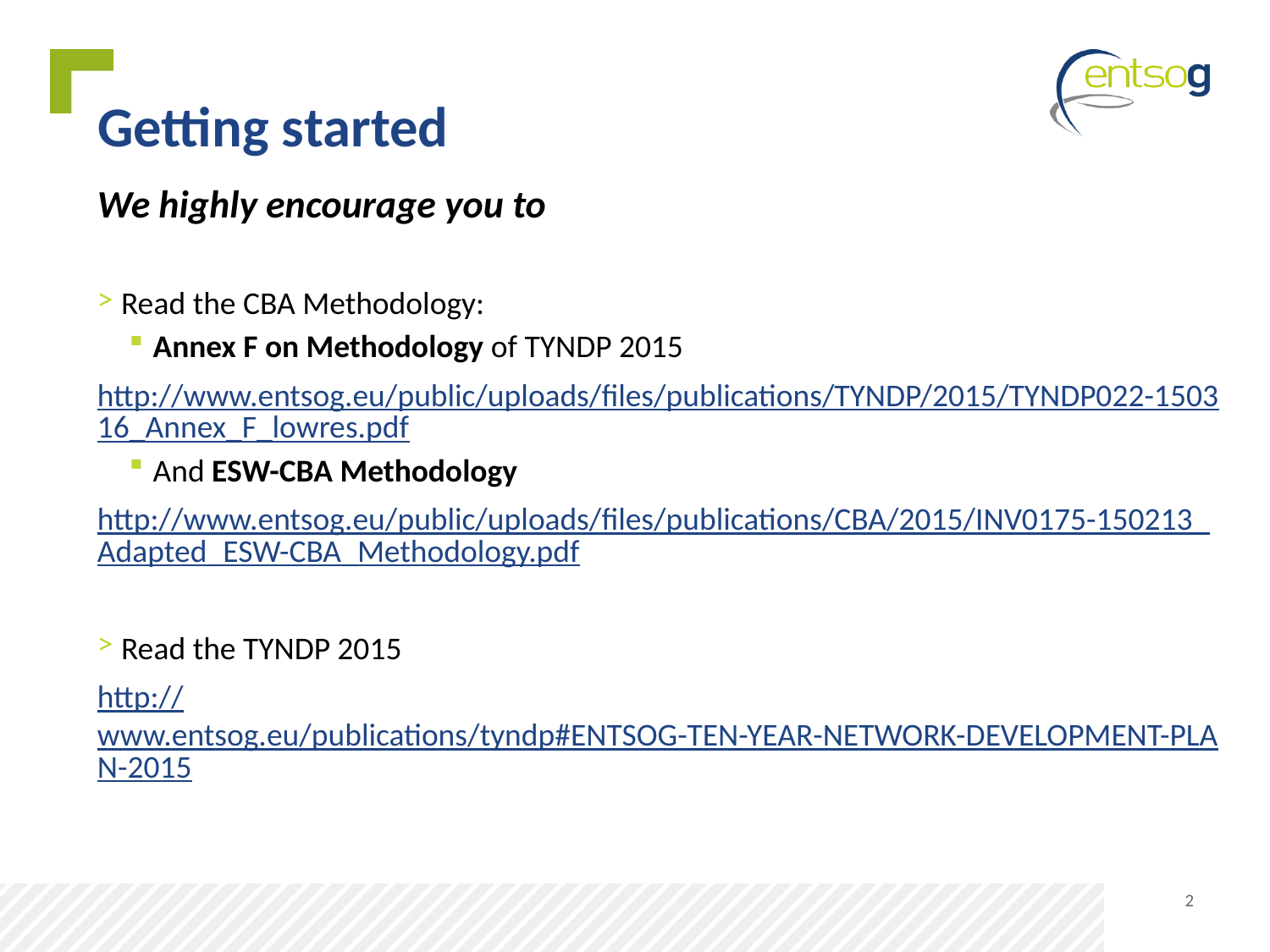

# Getting started
We highly encourage you to

Read the CBA Methodology:
Annex F on Methodology of TYNDP 2015
http://www.entsog.eu/public/uploads/files/publications/TYNDP/2015/TYNDP022-150316_Annex_F_lowres.pdf
And ESW-CBA Methodology
http://www.entsog.eu/public/uploads/files/publications/CBA/2015/INV0175-150213_Adapted_ESW-CBA_Methodology.pdf

Read the TYNDP 2015
http://www.entsog.eu/publications/tyndp#ENTSOG-TEN-YEAR-NETWORK-DEVELOPMENT-PLAN-2015

2